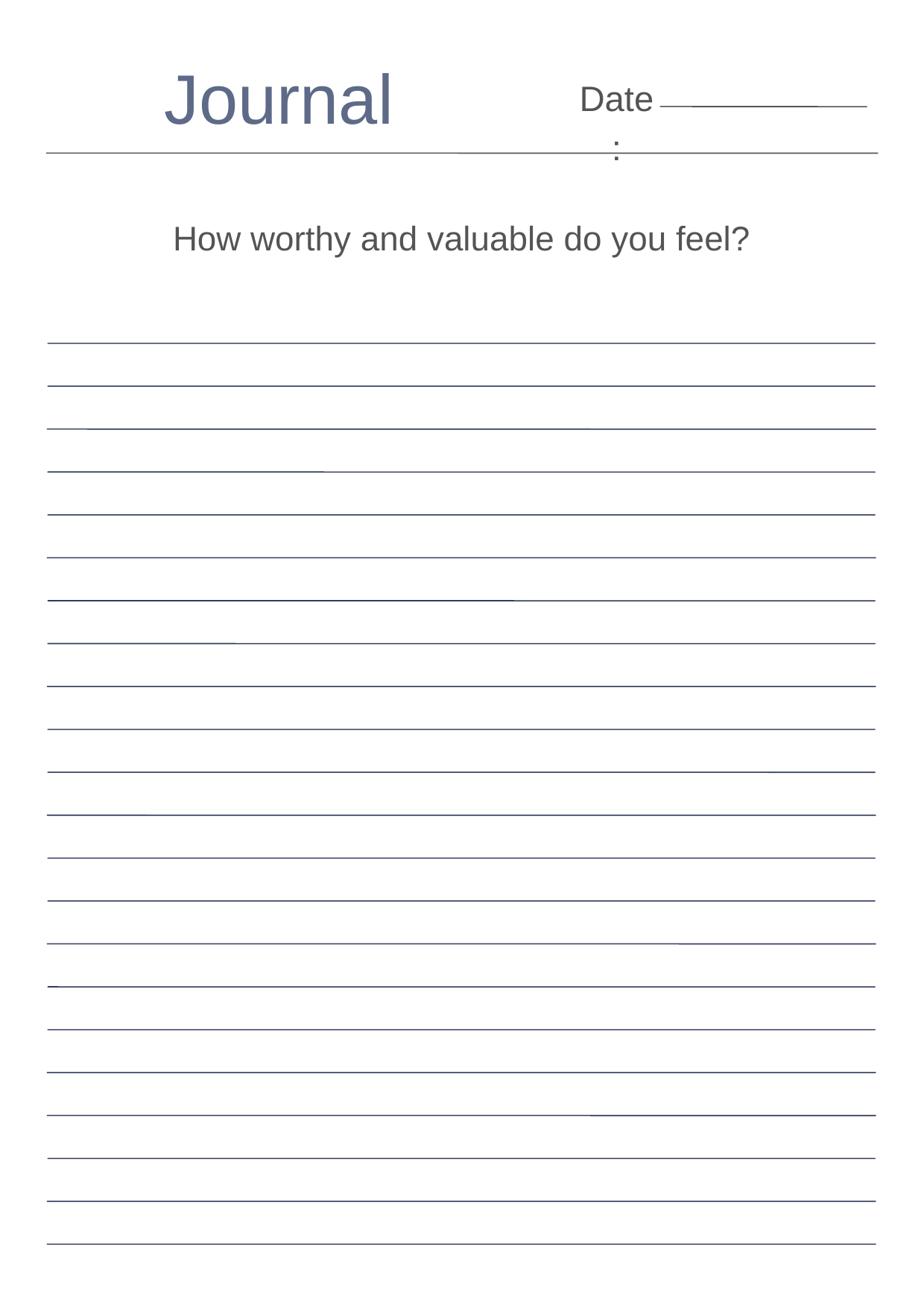

Journal
Date:

How worthy and valuable do you feel?